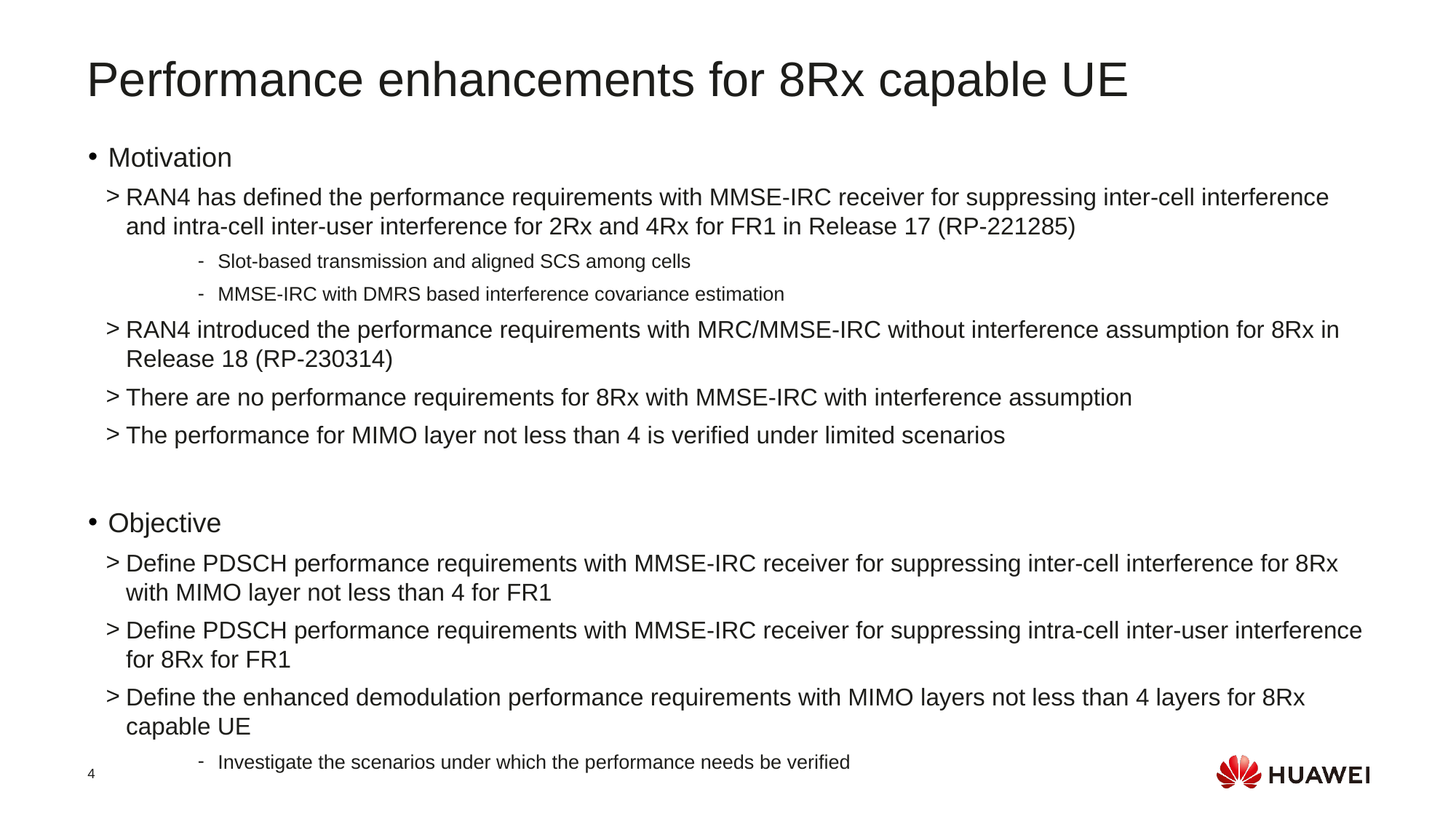

Performance enhancements for 8Rx capable UE
Motivation
RAN4 has defined the performance requirements with MMSE-IRC receiver for suppressing inter-cell interference and intra-cell inter-user interference for 2Rx and 4Rx for FR1 in Release 17 (RP-221285)
Slot-based transmission and aligned SCS among cells
MMSE-IRC with DMRS based interference covariance estimation
RAN4 introduced the performance requirements with MRC/MMSE-IRC without interference assumption for 8Rx in Release 18 (RP-230314)
There are no performance requirements for 8Rx with MMSE-IRC with interference assumption
The performance for MIMO layer not less than 4 is verified under limited scenarios

Objective
Define PDSCH performance requirements with MMSE-IRC receiver for suppressing inter-cell interference for 8Rx with MIMO layer not less than 4 for FR1
Define PDSCH performance requirements with MMSE-IRC receiver for suppressing intra-cell inter-user interference for 8Rx for FR1
Define the enhanced demodulation performance requirements with MIMO layers not less than 4 layers for 8Rx capable UE
Investigate the scenarios under which the performance needs be verified